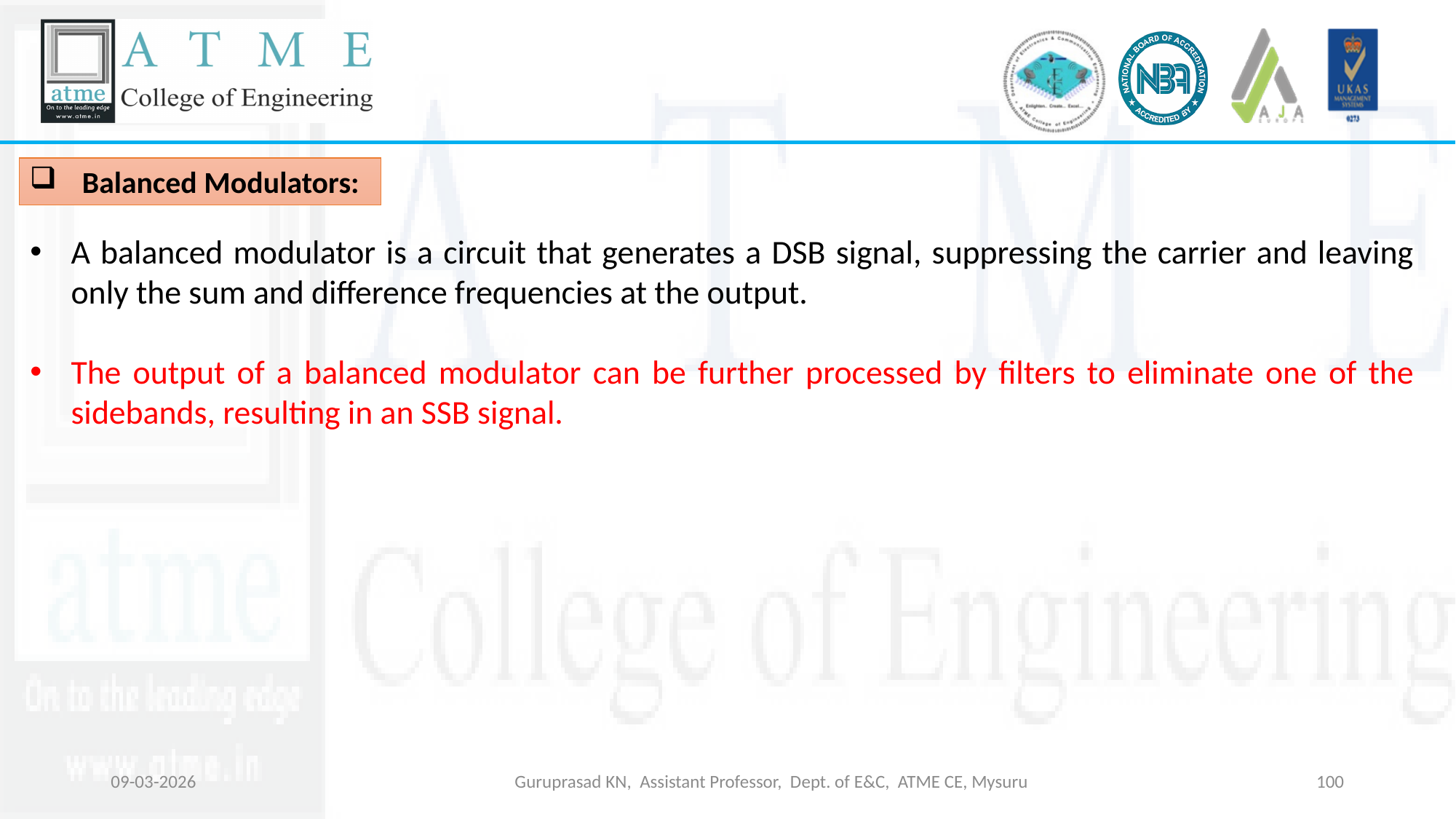

Balanced Modulators:
A balanced modulator is a circuit that generates a DSB signal, suppressing the carrier and leaving only the sum and difference frequencies at the output.

The output of a balanced modulator can be further processed by filters to eliminate one of the sidebands, resulting in an SSB signal.
09-03-2026
Guruprasad KN,  Assistant Professor,  Dept. of E&C,  ATME CE, Mysuru
100